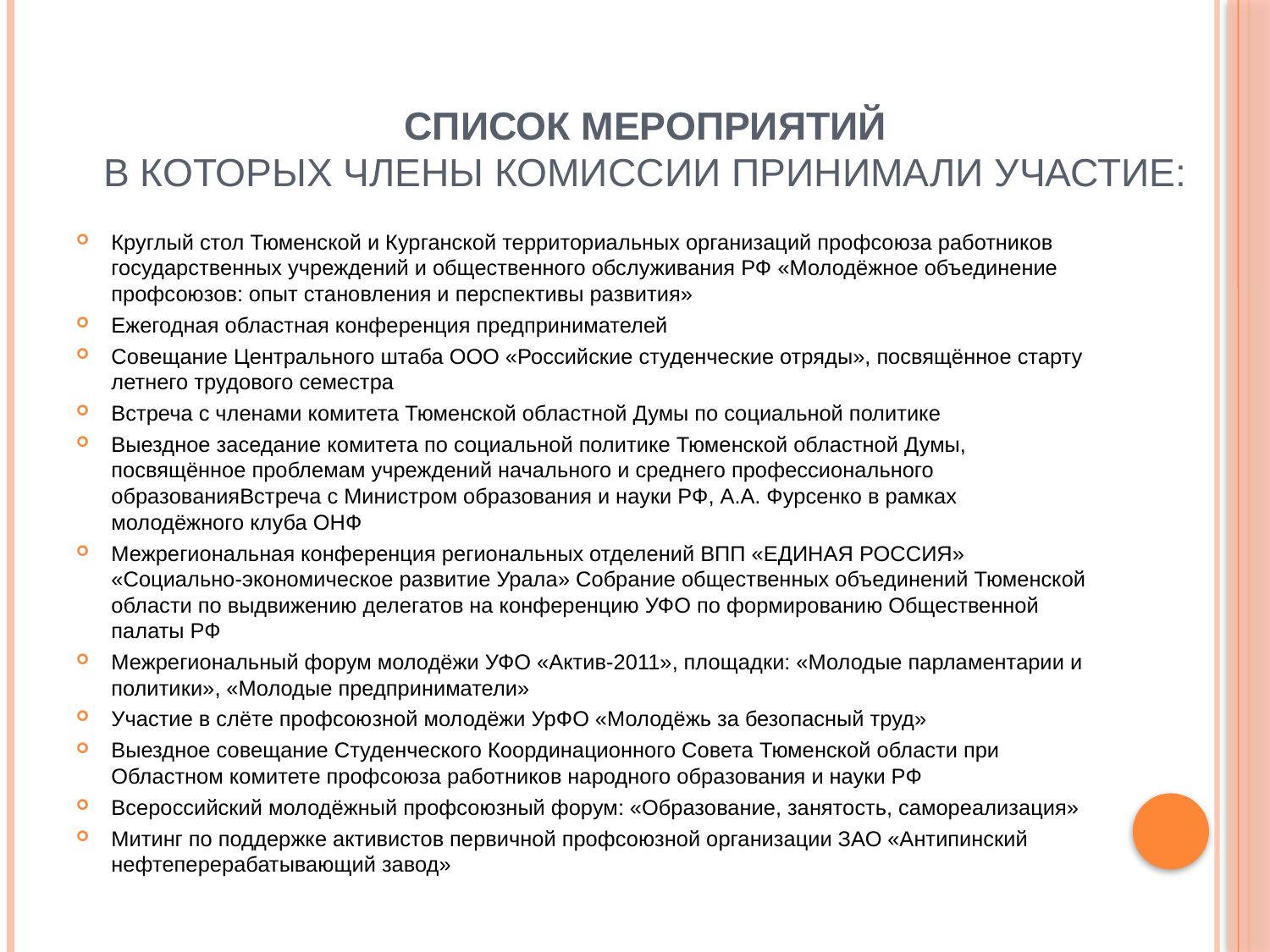

# Список мероприятий в которых члены комиссии принимали участие:
Круглый стол Тюменской и Курганской территориальных организаций профсоюза работников государственных учреждений и общественного обслуживания РФ «Молодёжное объединение профсоюзов: опыт становления и перспективы развития»
Ежегодная областная конференция предпринимателей
Совещание Центрального штаба ООО «Российские студенческие отряды», посвящённое старту летнего трудового семестра
Встреча с членами комитета Тюменской областной Думы по социальной политике
Выездное заседание комитета по социальной политике Тюменской областной Думы, посвящённое проблемам учреждений начального и среднего профессионального образованияВстреча с Министром образования и науки РФ, А.А. Фурсенко в рамках молодёжного клуба ОНФ
Межрегиональная конференция региональных отделений ВПП «ЕДИНАЯ РОССИЯ» «Социально-экономическое развитие Урала» Собрание общественных объединений Тюменской области по выдвижению делегатов на конференцию УФО по формированию Общественной палаты РФ
Межрегиональный форум молодёжи УФО «Актив-2011», площадки: «Молодые парламентарии и политики», «Молодые предприниматели»
Участие в слёте профсоюзной молодёжи УрФО «Молодёжь за безопасный труд»
Выездное совещание Студенческого Координационного Совета Тюменской области при Областном комитете профсоюза работников народного образования и науки РФ
Всероссийский молодёжный профсоюзный форум: «Образование, занятость, самореализация»
Митинг по поддержке активистов первичной профсоюзной организации ЗАО «Антипинский нефтеперерабатывающий завод»